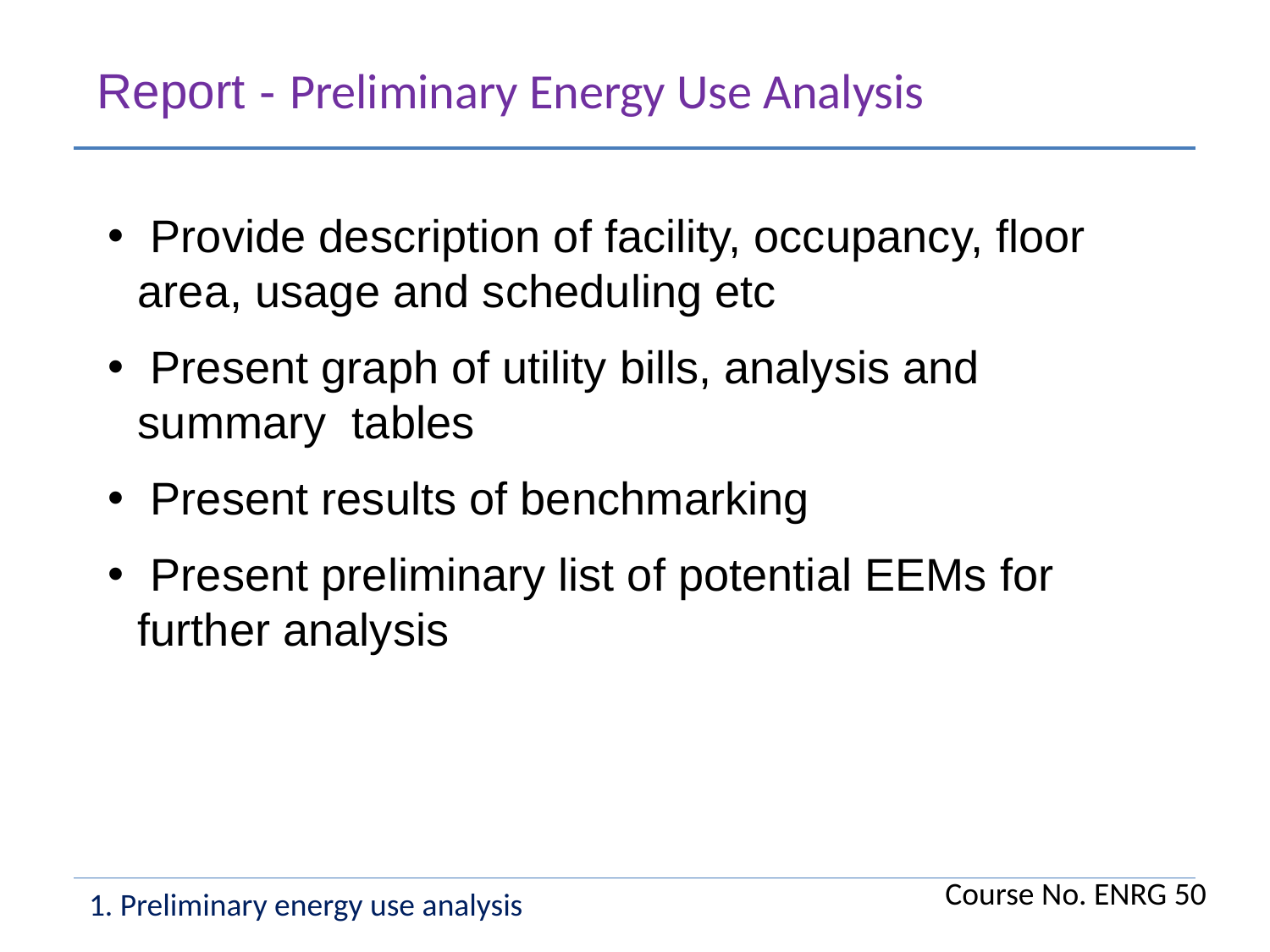

Report - Preliminary Energy Use Analysis
 Provide description of facility, occupancy, floor area, usage and scheduling etc
 Present graph of utility bills, analysis and summary  tables
 Present results of benchmarking
 Present preliminary list of potential EEMs for further analysis
Course No. ENRG 50
1. Preliminary energy use analysis